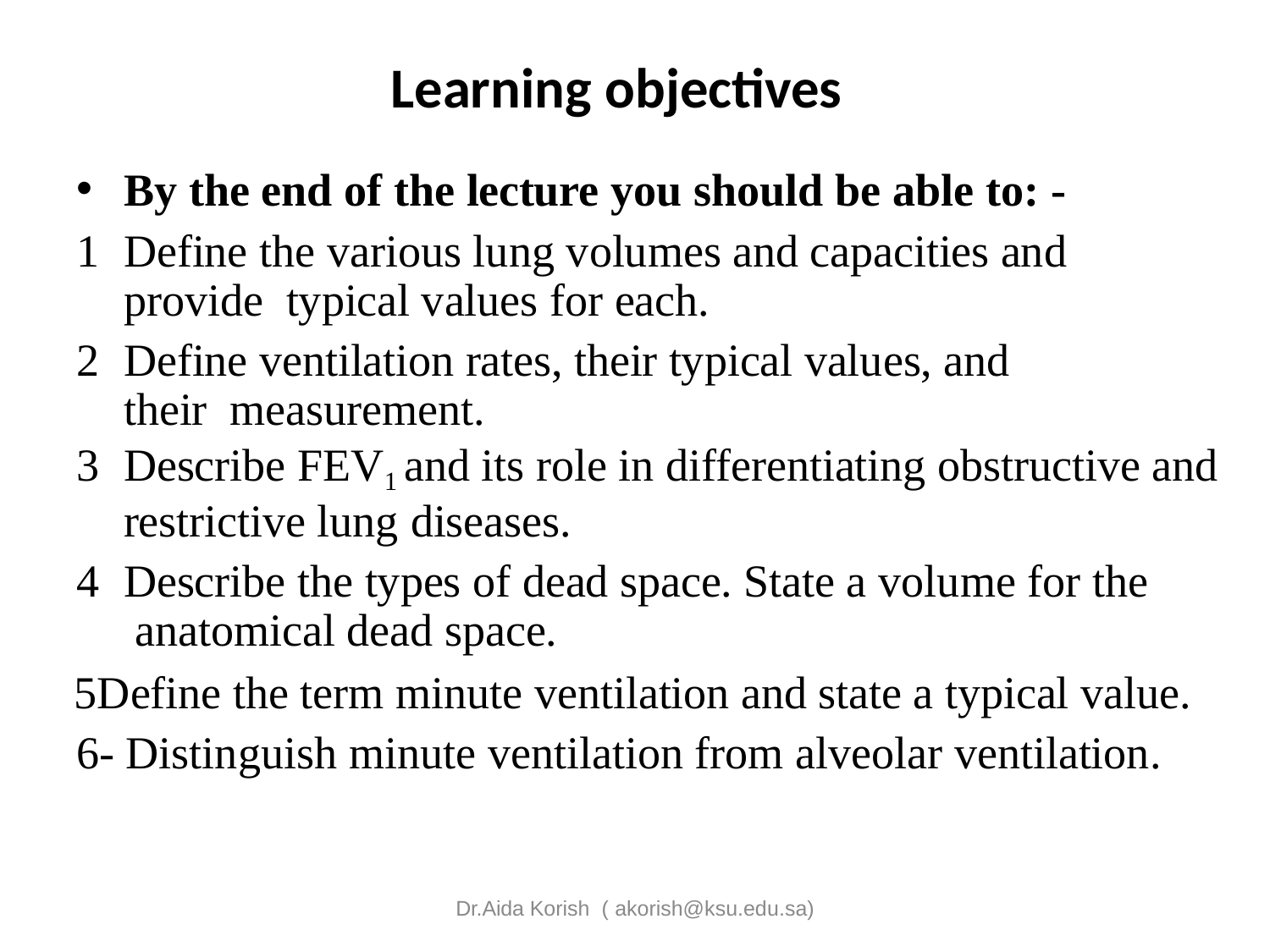

# Learning objectives
By the end of the lecture you should be able to: -
Define the various lung volumes and capacities and provide  typical values for each.
Define ventilation rates, their typical values, and their  measurement.
Describe FEV1 and its role in differentiating obstructive and  restrictive lung diseases.
Describe the types of dead space. State a volume for the  anatomical dead space.
Define the term minute ventilation and state a typical value.  6- Distinguish minute ventilation from alveolar ventilation.
Dr.Aida Korish  ( akorish@ksu.edu.sa)